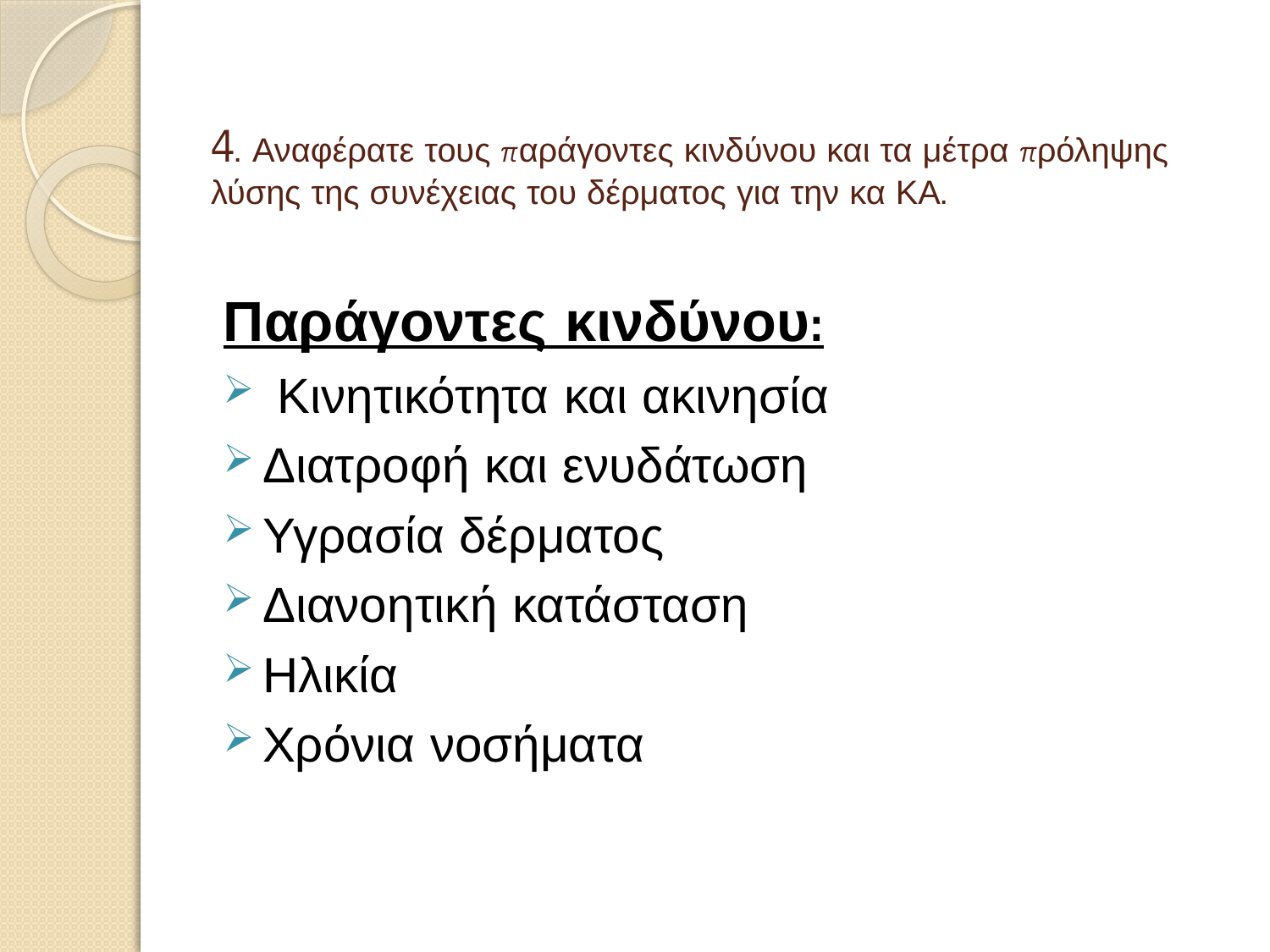

# 4. Αναφέρατε τους παράγοντες κινδύνου και τα μέτρα πρόληψης λύσης της συνέχειας του δέρματος για την κα ΚΑ.

Παράγοντες κινδύνου:
 Κινητικότητα και ακινησία
Διατροφή και ενυδάτωση
Υγρασία δέρματος
Διανοητική κατάσταση
Ηλικία
Χρόνια νοσήματα